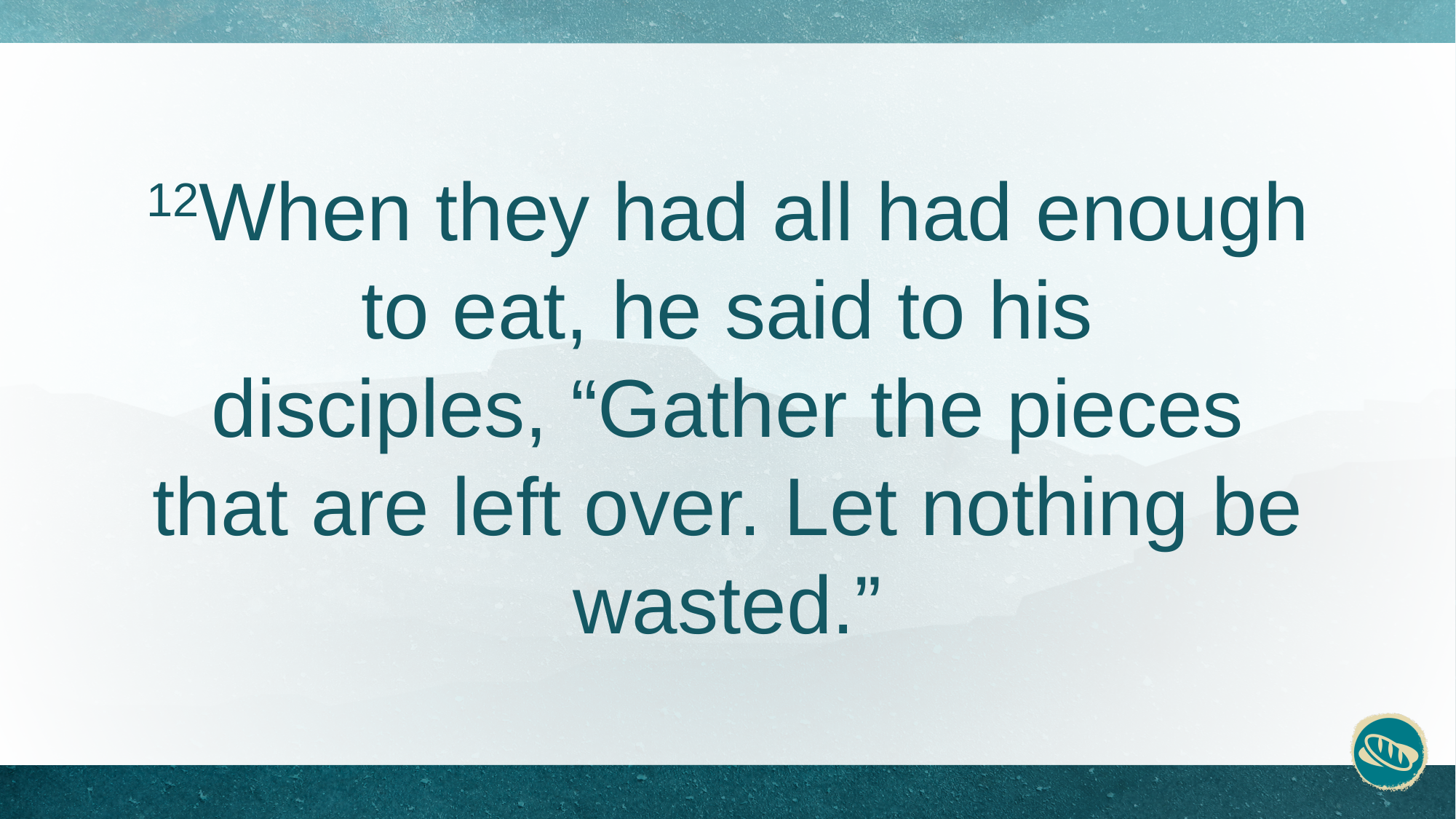

# 12When they had all had enough to eat, he said to his disciples, “Gather the pieces that are left over. Let nothing be wasted.”